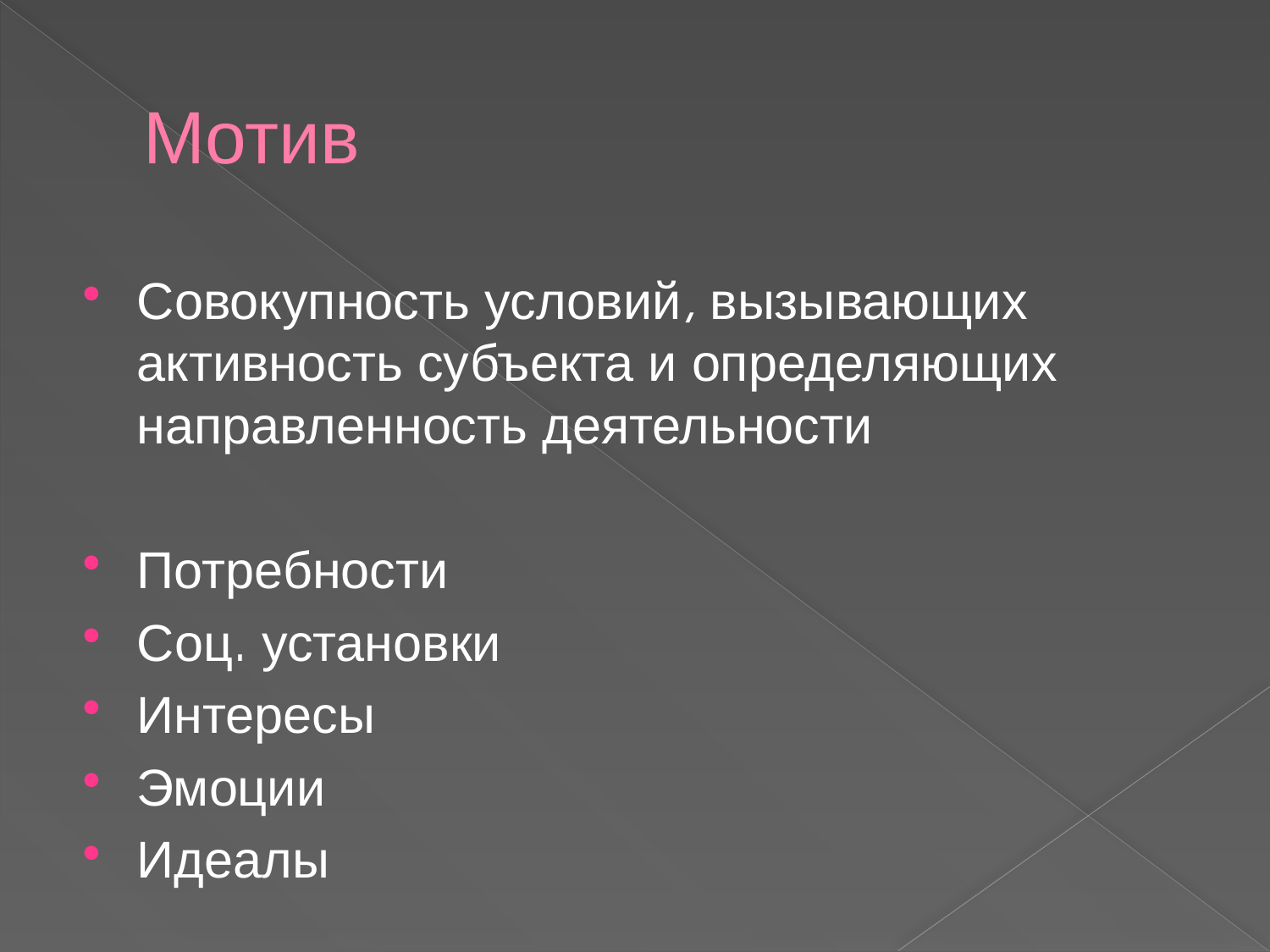

# Мотив
Совокупность условий, вызывающих активность субъекта и определяющих направленность деятельности

Потребности
Соц. установки
Интересы
Эмоции
Идеалы